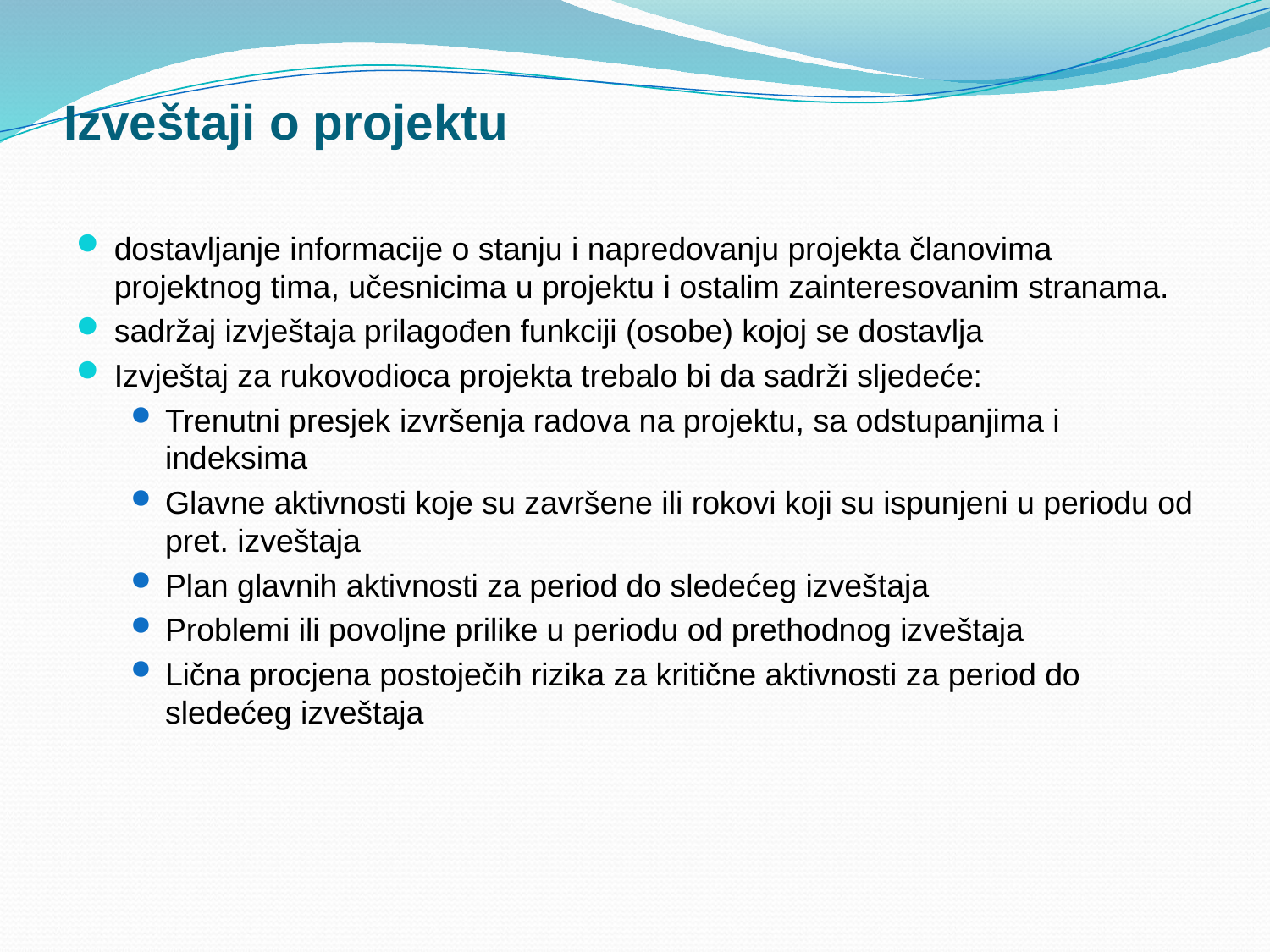

# Izveštaji o projektu
dostavljanje informacije o stanju i napredovanju projekta članovima projektnog tima, učesnicima u projektu i ostalim zainteresovanim stranama.
sadržaj izvještaja prilagođen funkciji (osobe) kojoj se dostavlja
Izvještaj za rukovodioca projekta trebalo bi da sadrži sljedeće:
Trenutni presjek izvršenja radova na projektu, sa odstupanjima i indeksima
Glavne aktivnosti koje su završene ili rokovi koji su ispunjeni u periodu od pret. izveštaja
Plan glavnih aktivnosti za period do sledećeg izveštaja
Problemi ili povoljne prilike u periodu od prethodnog izveštaja
Lična procjena postoječih rizika za kritične aktivnosti za period do sledećeg izveštaja